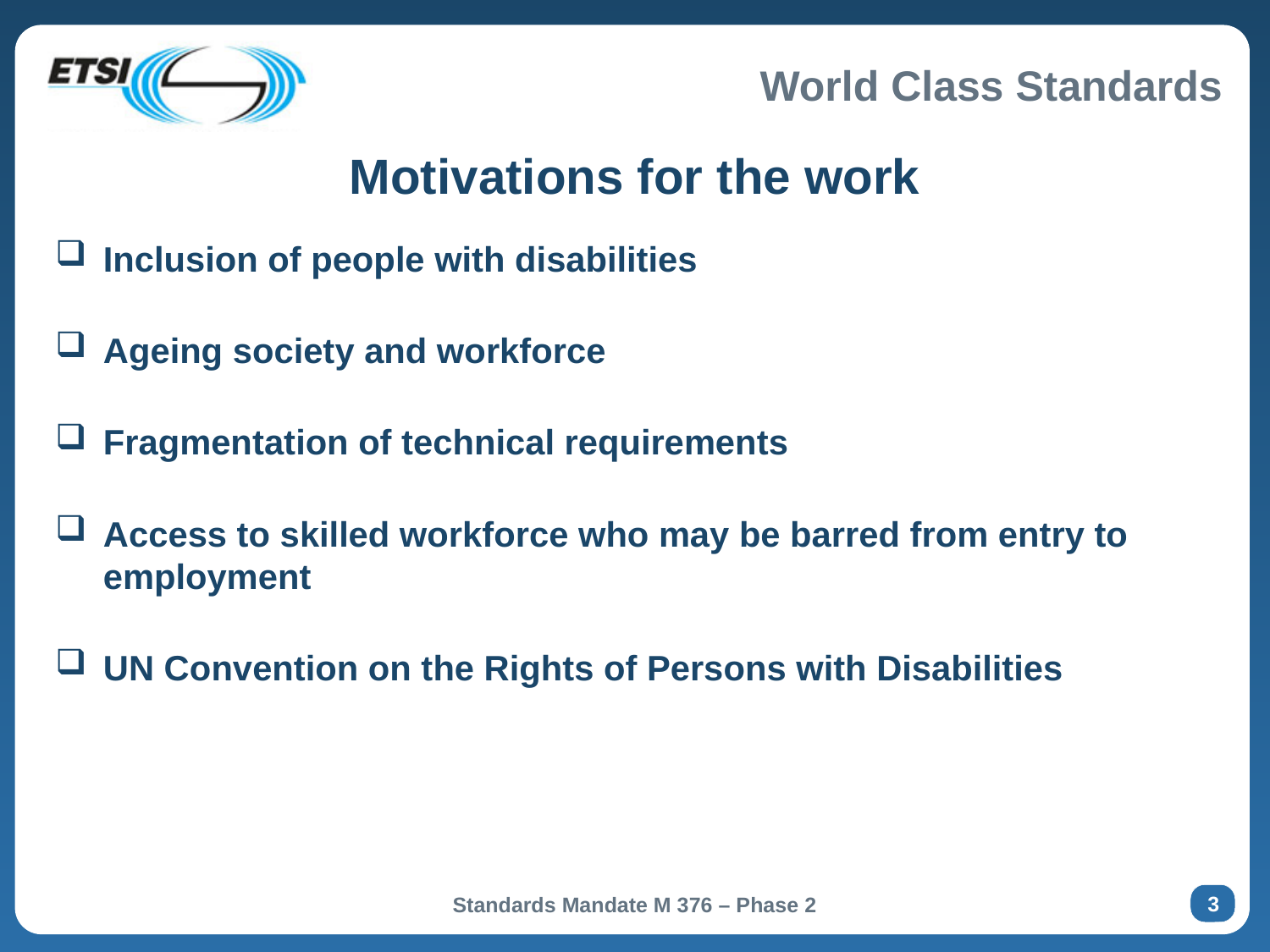

# Motivations for the work
Inclusion of people with disabilities
Ageing society and workforce
Fragmentation of technical requirements
Access to skilled workforce who may be barred from entry to employment
UN Convention on the Rights of Persons with Disabilities

3
Standards Mandate M 376 – Phase 2